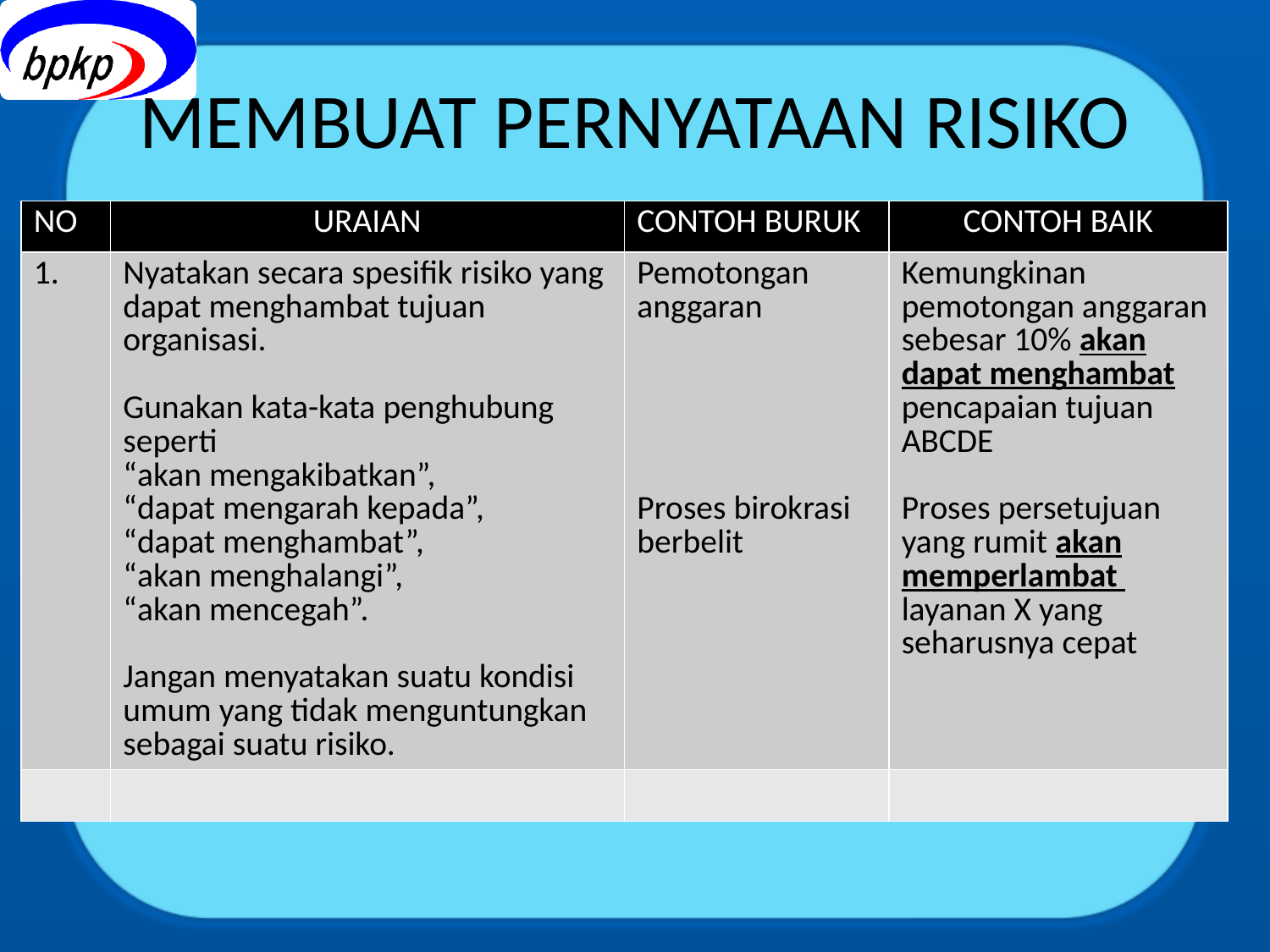

# MEMBUAT PERNYATAAN RISIKO
| NO | URAIAN | CONTOH BURUK | CONTOH BAIK |
| --- | --- | --- | --- |
| 1. | Nyatakan secara spesifik risiko yang dapat menghambat tujuan organisasi. Gunakan kata-kata penghubung seperti “akan mengakibatkan”, “dapat mengarah kepada”, “dapat menghambat”, “akan menghalangi”, “akan mencegah”. Jangan menyatakan suatu kondisi umum yang tidak menguntungkan sebagai suatu risiko. | Pemotongan anggaran Proses birokrasi berbelit | Kemungkinan pemotongan anggaran sebesar 10% akan dapat menghambat pencapaian tujuan ABCDE Proses persetujuan yang rumit akan memperlambat layanan X yang seharusnya cepat |
|  |  |  |  |